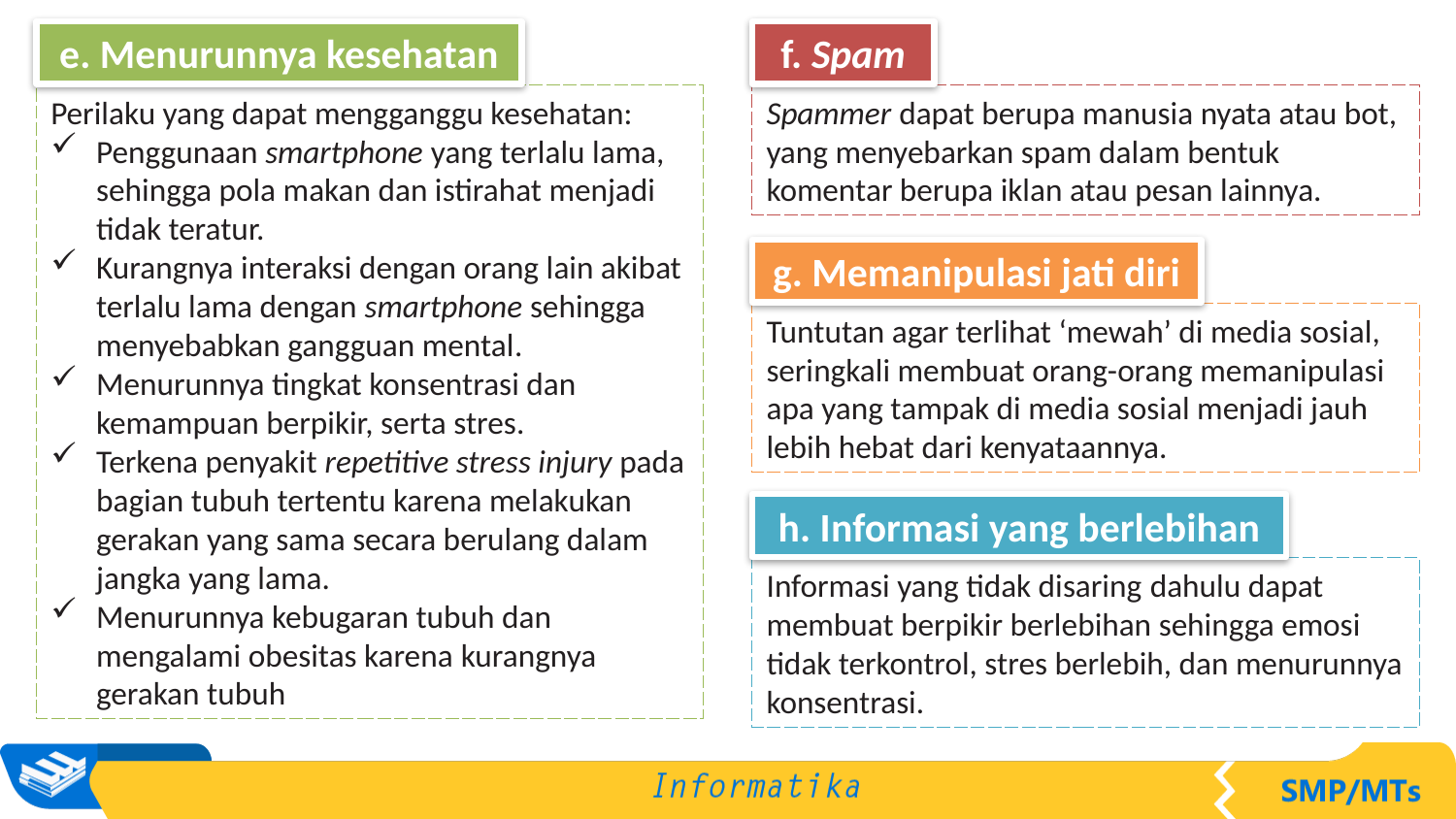

e. Menurunnya kesehatan
Perilaku yang dapat mengganggu kesehatan:
Penggunaan smartphone yang terlalu lama, sehingga pola makan dan istirahat menjadi tidak teratur.
Kurangnya interaksi dengan orang lain akibat terlalu lama dengan smartphone sehingga menyebabkan gangguan mental.
Menurunnya tingkat konsentrasi dan kemampuan berpikir, serta stres.
Terkena penyakit repetitive stress injury pada bagian tubuh tertentu karena melakukan gerakan yang sama secara berulang dalam jangka yang lama.
Menurunnya kebugaran tubuh dan mengalami obesitas karena kurangnya gerakan tubuh
f. Spam
Spammer dapat berupa manusia nyata atau bot, yang menyebarkan spam dalam bentuk komentar berupa iklan atau pesan lainnya.
g. Memanipulasi jati diri
Tuntutan agar terlihat ‘mewah’ di media sosial, seringkali membuat orang-orang memanipulasi apa yang tampak di media sosial menjadi jauh lebih hebat dari kenyataannya.
h. Informasi yang berlebihan
Informasi yang tidak disaring dahulu dapat membuat berpikir berlebihan sehingga emosi tidak terkontrol, stres berlebih, dan menurunnya konsentrasi.